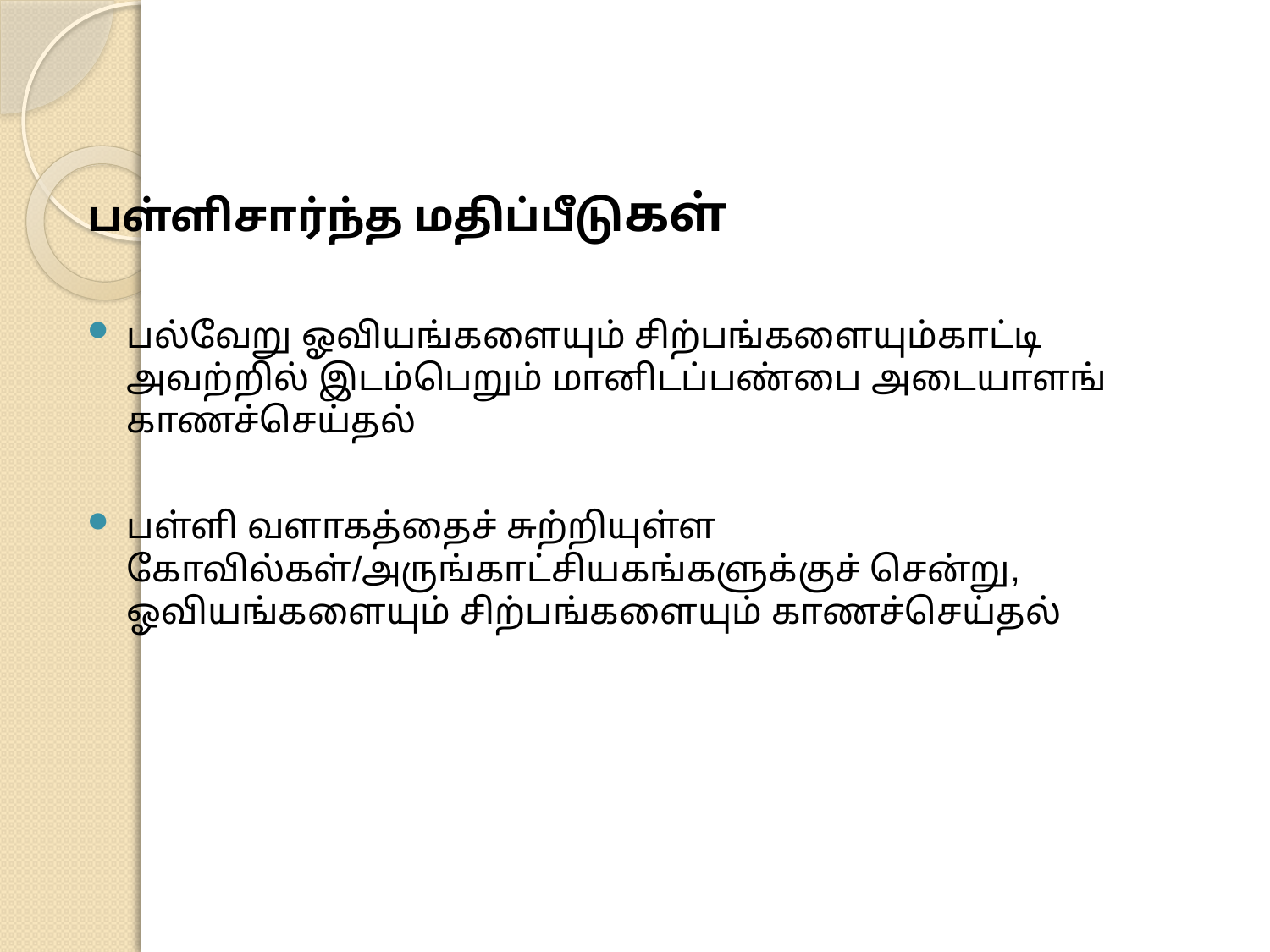

பள்ளிசார்ந்த மதிப்பீடுகள்

பல்வேறு ஓவியங்களையும் சிற்பங்களையும்காட்டி அவற்றில் இடம்பெறும் மானிடப்பண்பை அடையாளங் காணச்செய்தல்

பள்ளி வளாகத்தைச் சுற்றியுள்ள கோவில்கள்/அருங்காட்சியகங்களுக்குச் சென்று, ஓவியங்களையும் சிற்பங்களையும் காணச்செய்தல்